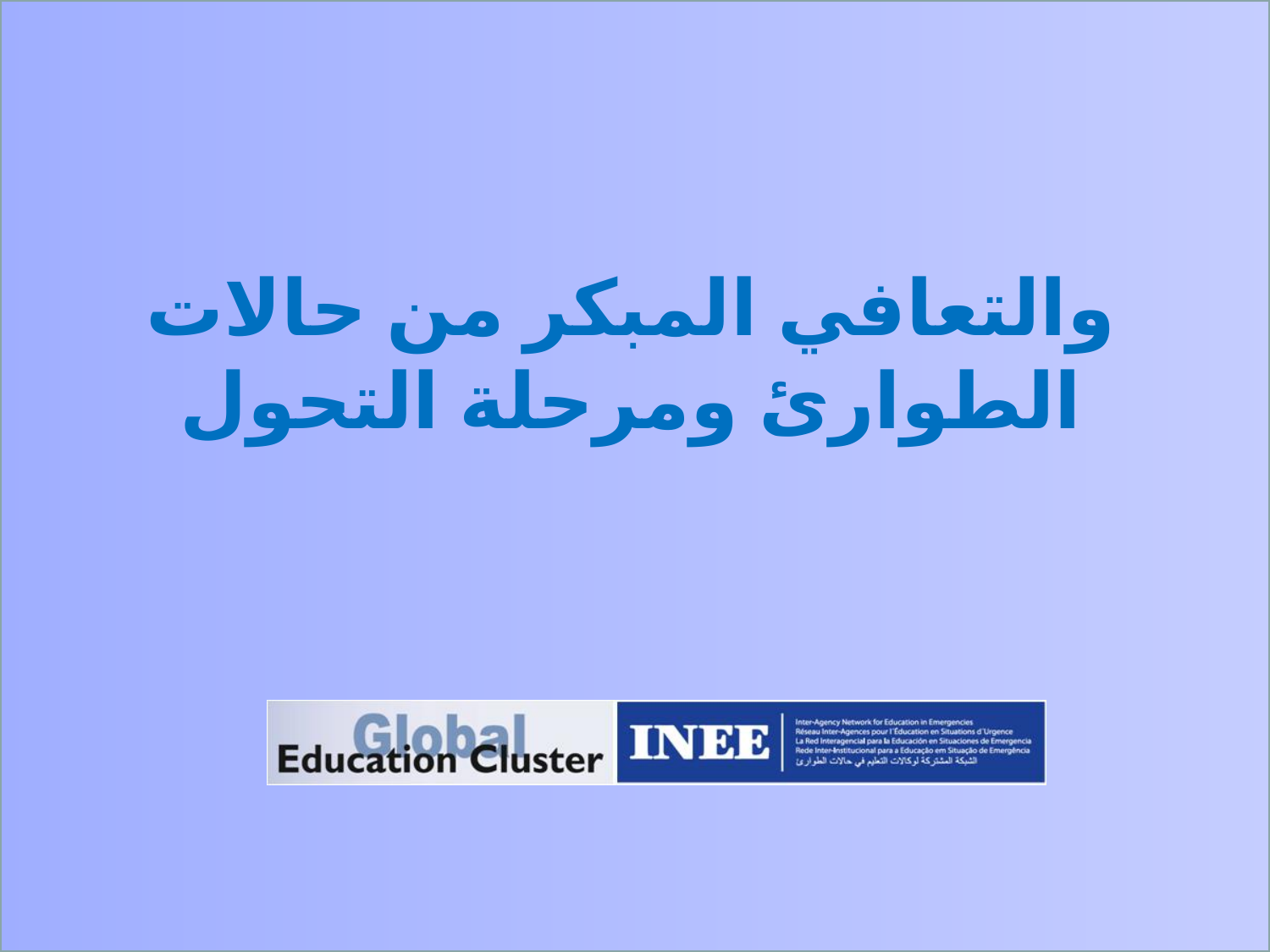

# والتعافي المبكر من حالات الطوارئ ومرحلة التحول